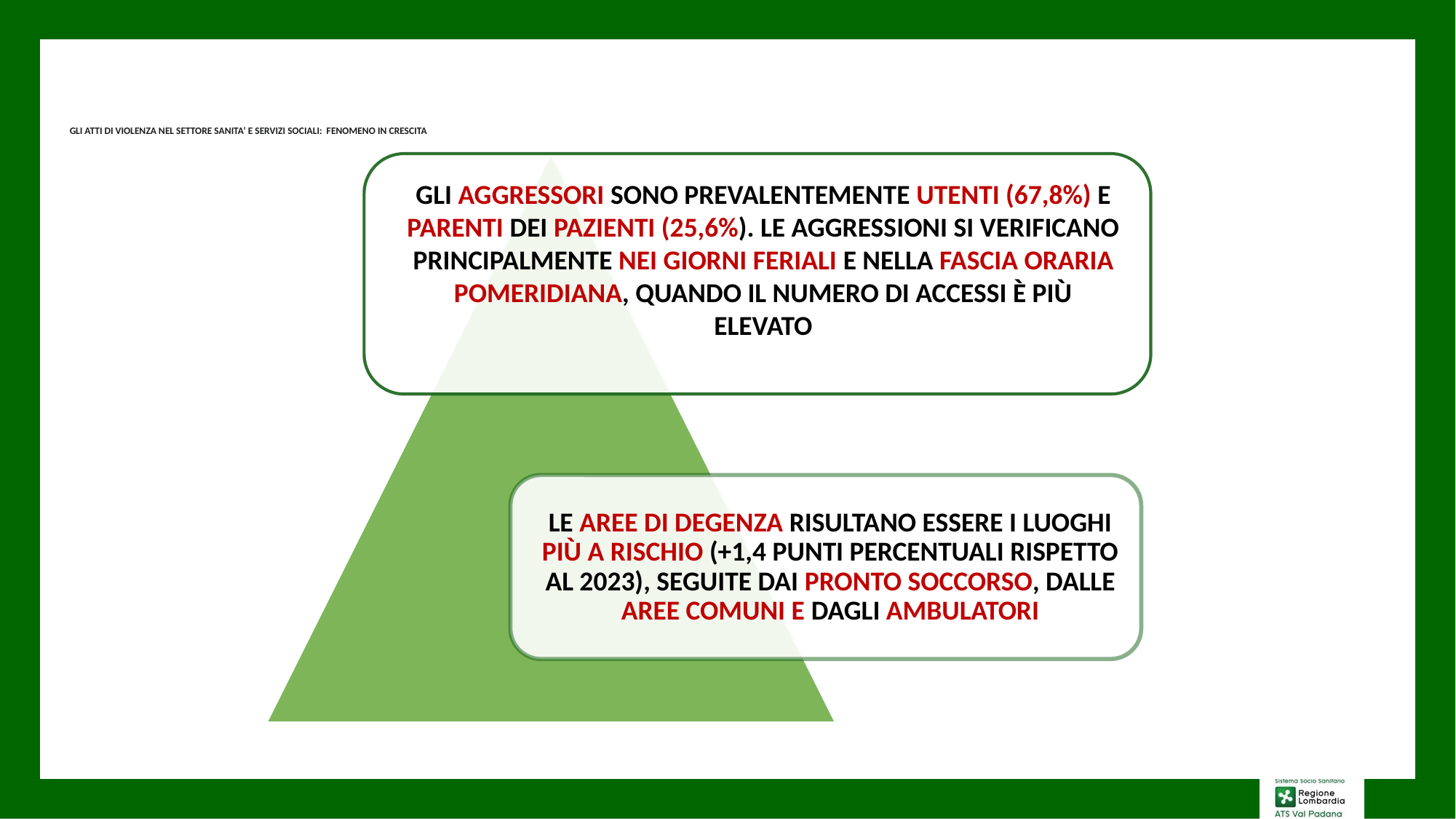

# GLI ATTI DI VIOLENZA NEL SETTORE SANITA’ E SERVIZI SOCIALI:  FENOMENO IN CRESCITA
GLI AGGRESSORI SONO PREVALENTEMENTE UTENTI (67,8%) E PARENTI DEI PAZIENTI (25,6%). LE AGGRESSIONI SI VERIFICANO PRINCIPALMENTE NEI GIORNI FERIALI E NELLA FASCIA ORARIA POMERIDIANA, QUANDO IL NUMERO DI ACCESSI È PIÙ ELEVATO

LE AREE DI DEGENZA RISULTANO ESSERE I LUOGHI PIÙ A RISCHIO (+1,4 PUNTI PERCENTUALI RISPETTO AL 2023), SEGUITE DAI PRONTO SOCCORSO, DALLE AREE COMUNI E DAGLI AMBULATORI